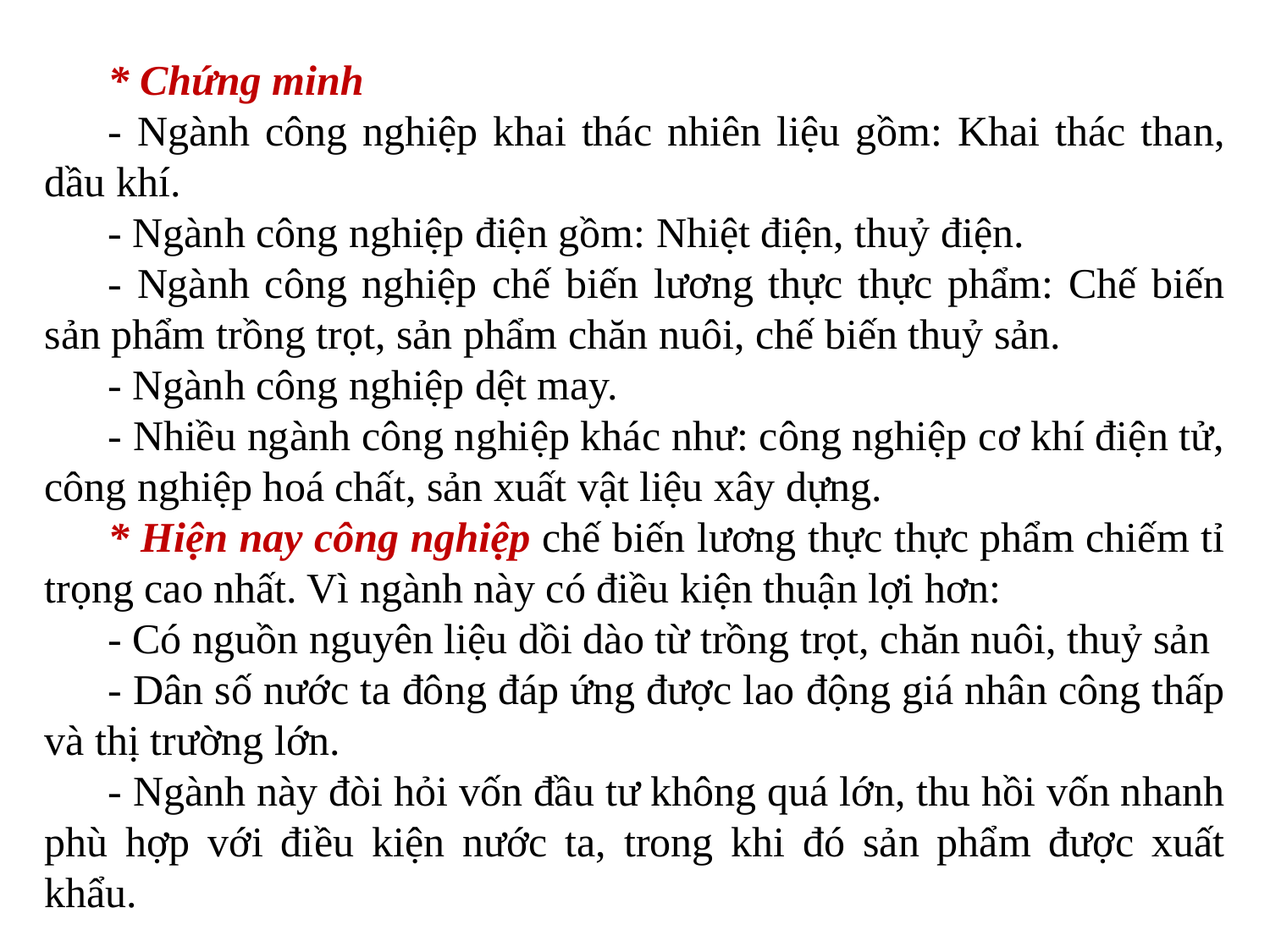

* Chứng minh
- Ngành công nghiệp khai thác nhiên liệu gồm: Khai thác than, dầu khí.
- Ngành công nghiệp điện gồm: Nhiệt điện, thuỷ điện.
- Ngành công nghiệp chế biến lương thực thực phẩm: Chế biến sản phẩm trồng trọt, sản phẩm chăn nuôi, chế biến thuỷ sản.
- Ngành công nghiệp dệt may.
- Nhiều ngành công nghiệp khác như: công nghiệp cơ khí điện tử, công nghiệp hoá chất, sản xuất vật liệu xây dựng.
* Hiện nay công nghiệp chế biến lương thực thực phẩm chiếm tỉ trọng cao nhất. Vì ngành này có điều kiện thuận lợi hơn:
- Có nguồn nguyên liệu dồi dào từ trồng trọt, chăn nuôi, thuỷ sản
- Dân số nước ta đông đáp ứng được lao động giá nhân công thấp và thị trường lớn.
- Ngành này đòi hỏi vốn đầu tư không quá lớn, thu hồi vốn nhanh phù hợp với điều kiện nước ta, trong khi đó sản phẩm được xuất khẩu.